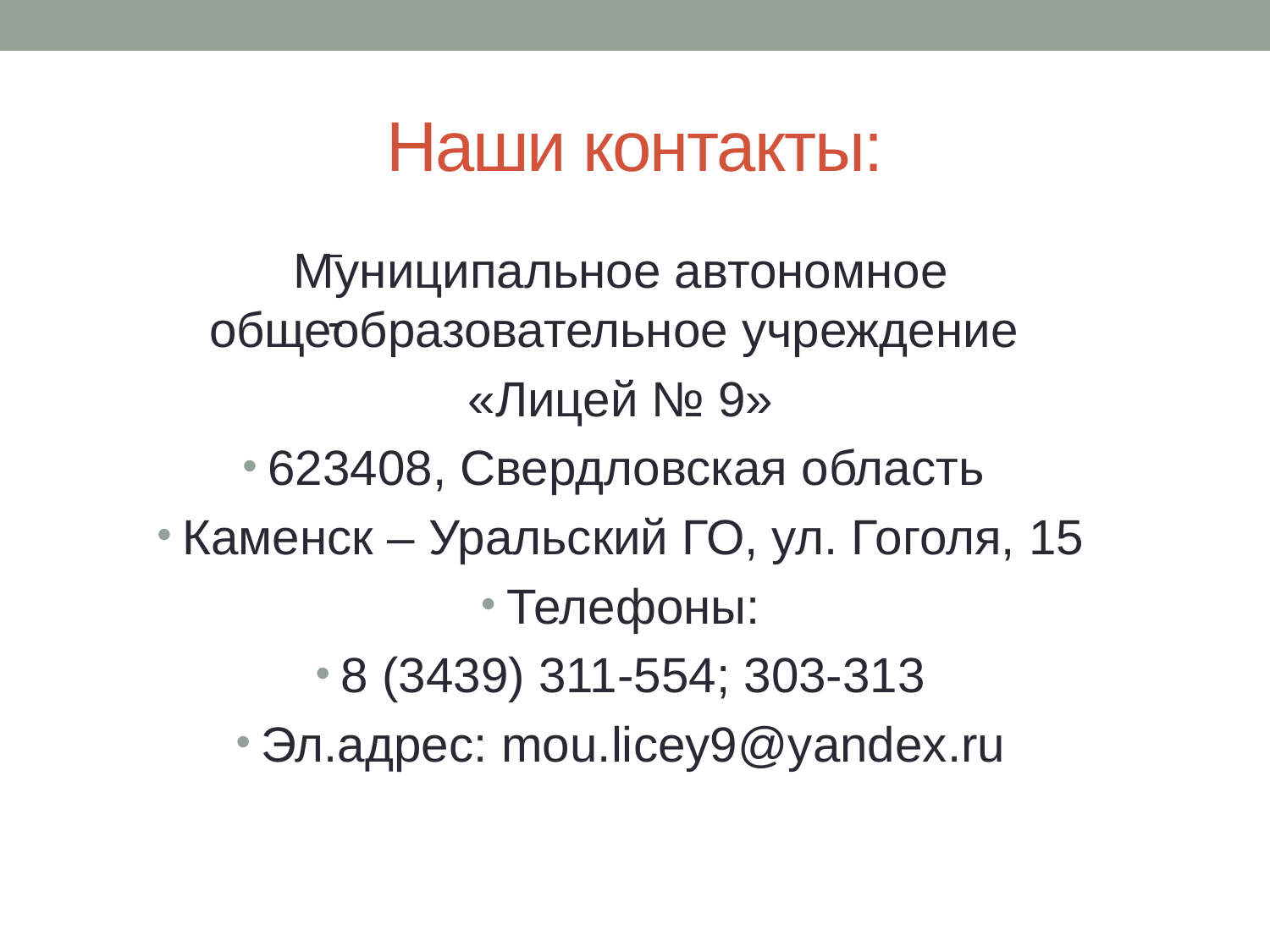

# Наши контакты:

Муниципальное автономное общеобразовательное учреждение
«Лицей № 9»
623408, Свердловская область
Каменск – Уральский ГО, ул. Гоголя, 15
Телефоны:
8 (3439) 311-554; 303-313
Эл.адрес: mou.licey9@yandex.ru